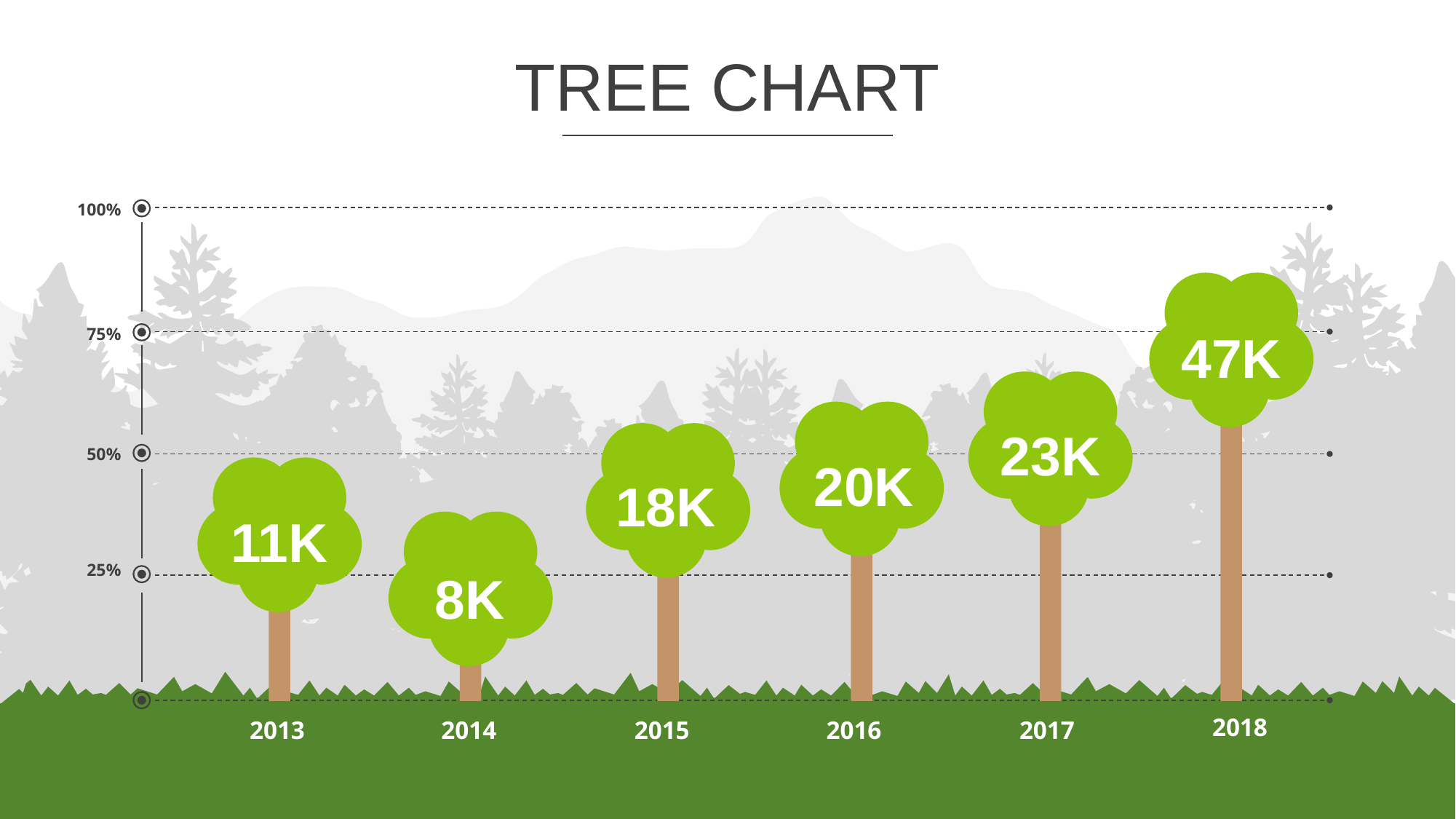

# TREE CHART

100%

47K
75%

23K

50%
20K

18K
11K

25%
8K

2018
2013
2014
2015
2016
2017